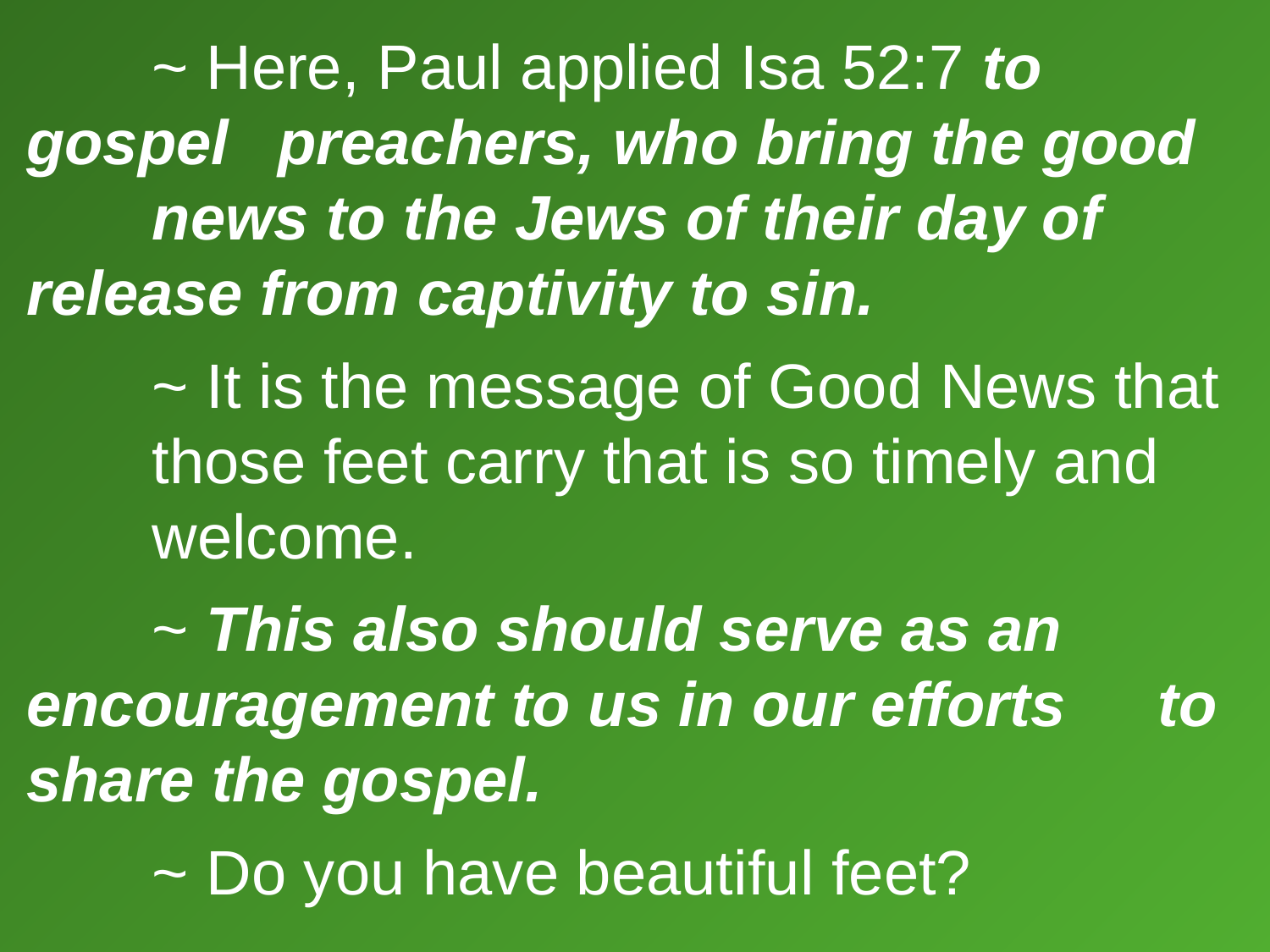

~ Here, Paul applied Isa 52:7 to gospel 					preachers, who bring the good 						news to the Jews of their day of 						release from captivity to sin.
		~ It is the message of Good News that 					those feet carry that is so timely and 					welcome.
		~ This also should serve as an 						encouragement to us in our efforts 					to share the gospel.
		~ Do you have beautiful feet?